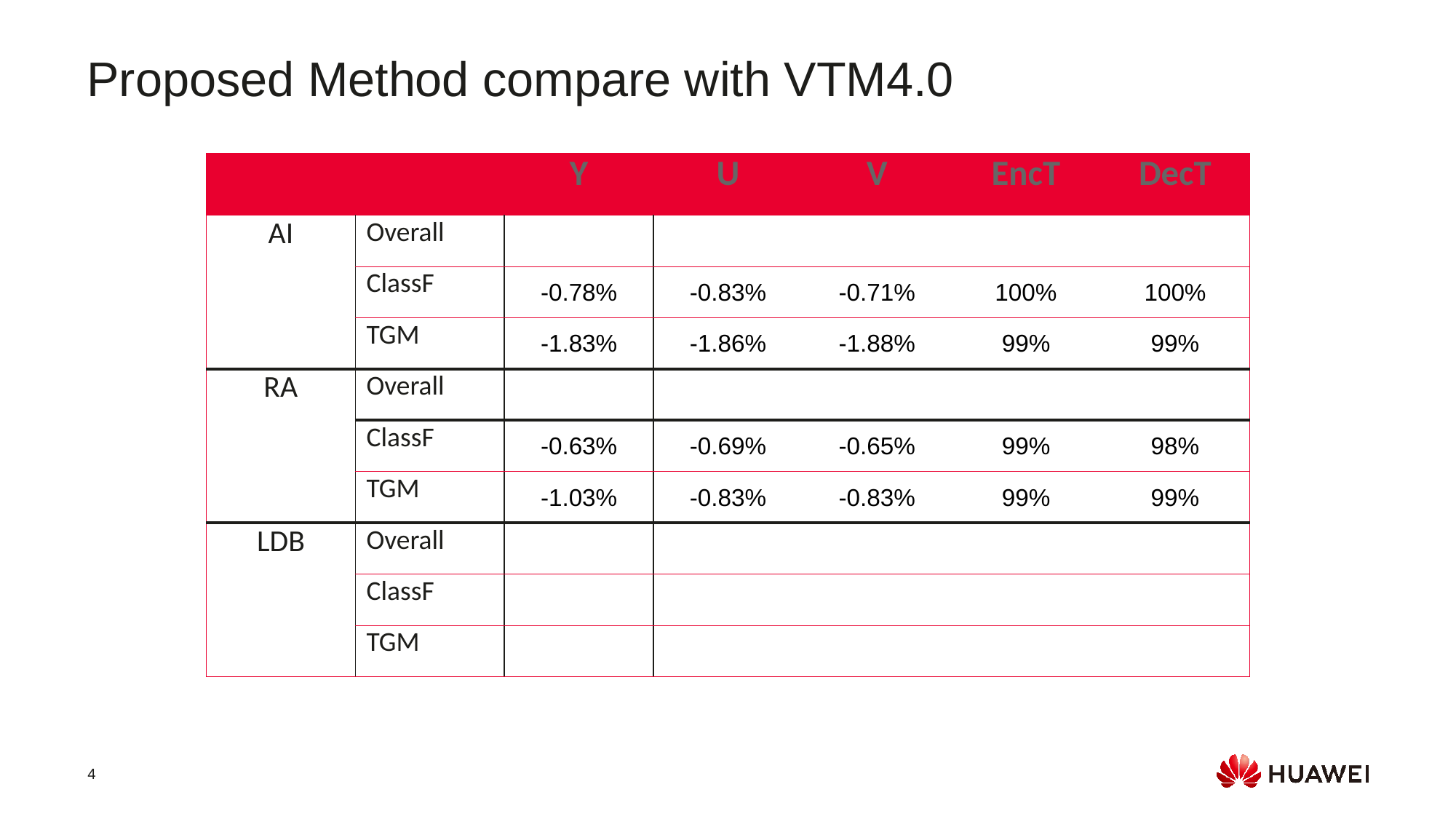

Proposed Method compare with VTM4.0

|  |  | Y | U | V | EncT | DecT |
| --- | --- | --- | --- | --- | --- | --- |
| AI | Overall |  |  |  |  |  |
|  | ClassF | -0.78% | -0.83% | -0.71% | 100% | 100% |
|  | TGM | -1.83% | -1.86% | -1.88% | 99% | 99% |
| RA | Overall |  |  |  |  |  |
|  | ClassF | -0.63% | -0.69% | -0.65% | 99% | 98% |
|  | TGM | -1.03% | -0.83% | -0.83% | 99% | 99% |
| LDB | Overall |  |  |  |  |  |
|  | ClassF |  |  |  |  |  |
|  | TGM |  |  |  |  |  |